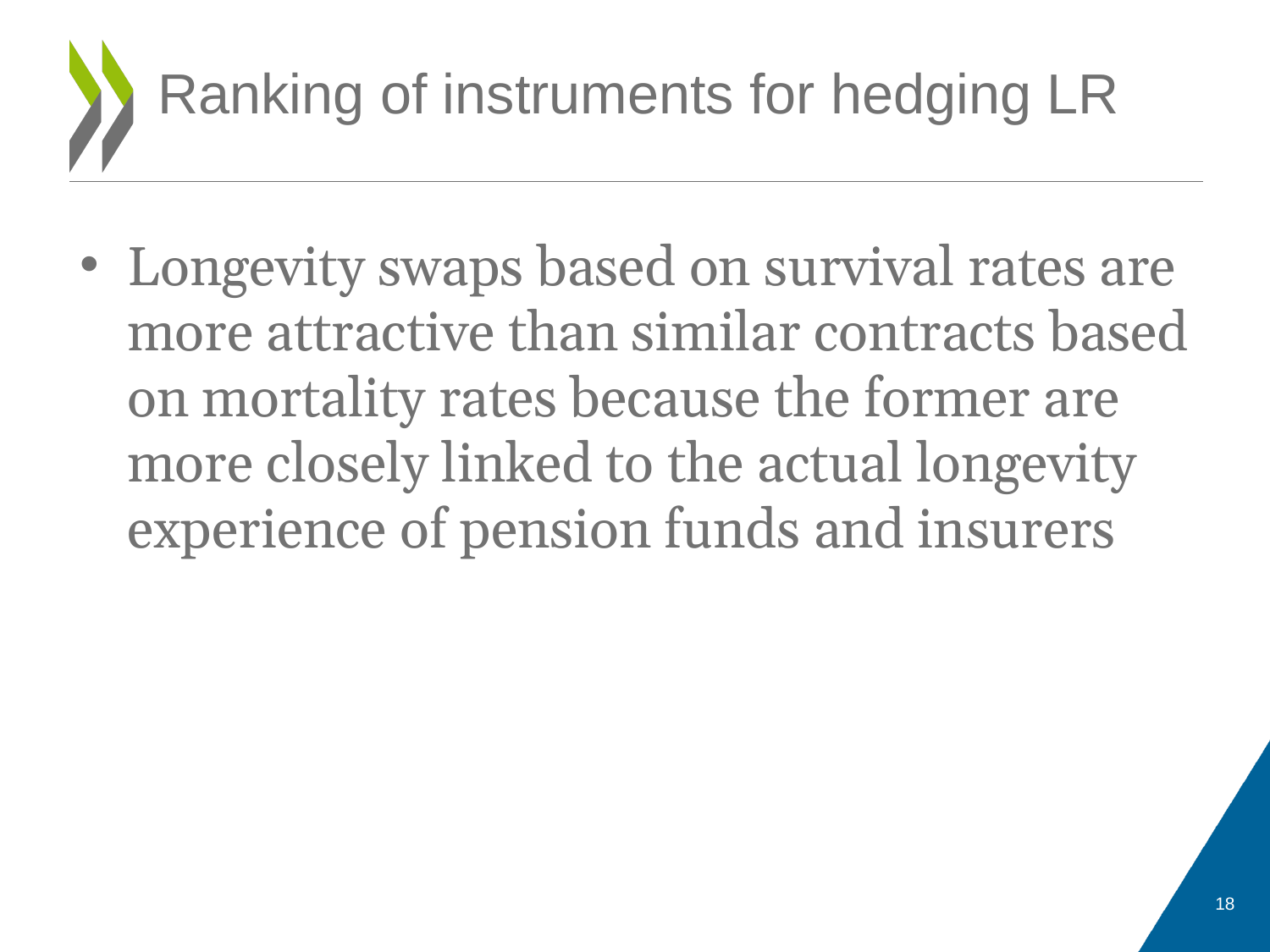

# Ranking of instruments for hedging LR
Longevity swaps based on survival rates are more attractive than similar contracts based on mortality rates because the former are more closely linked to the actual longevity experience of pension funds and insurers
18